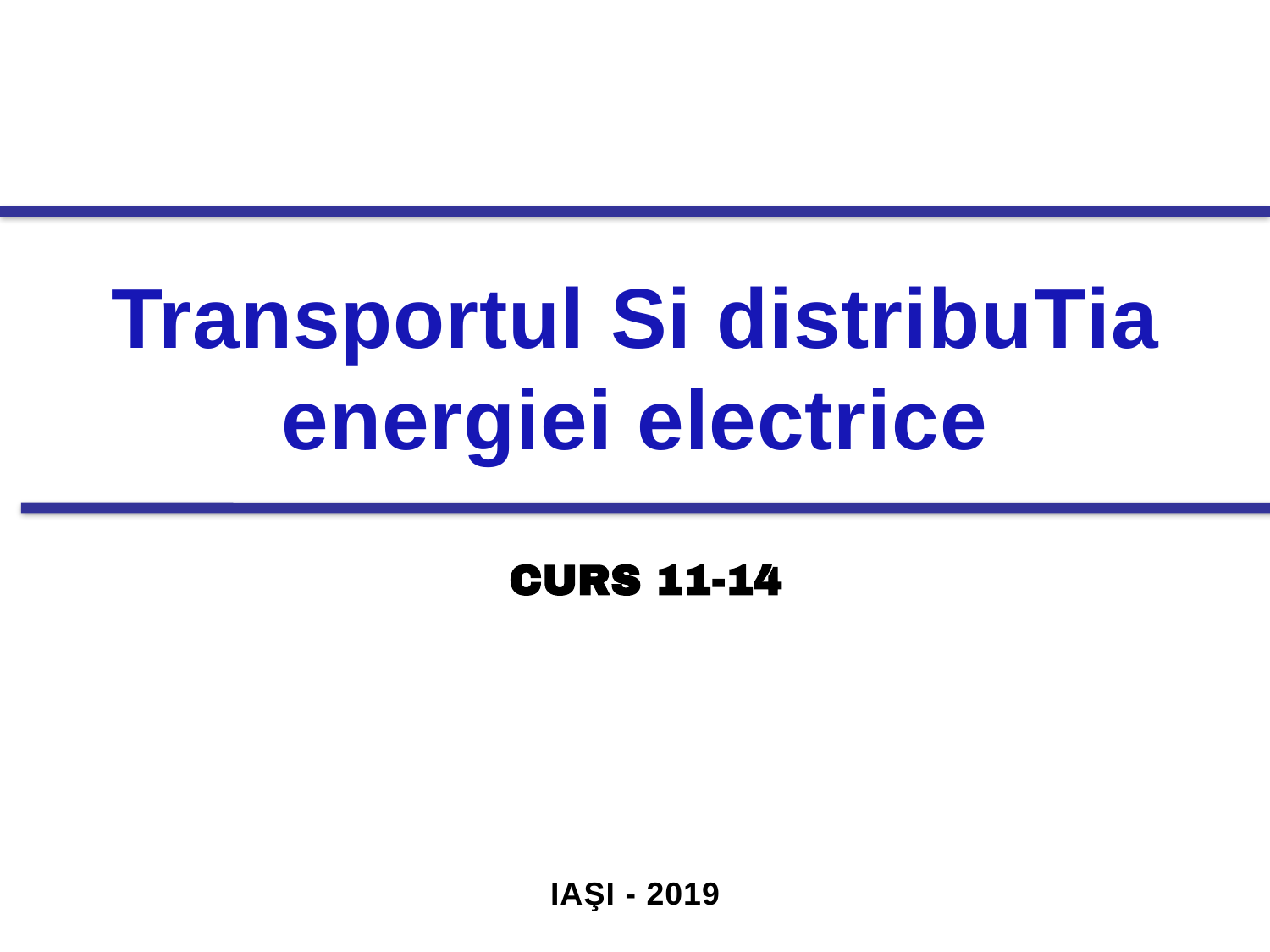

Transportul Si distribuTia energiei electrice

CURS 11-14
IAŞI - 2019